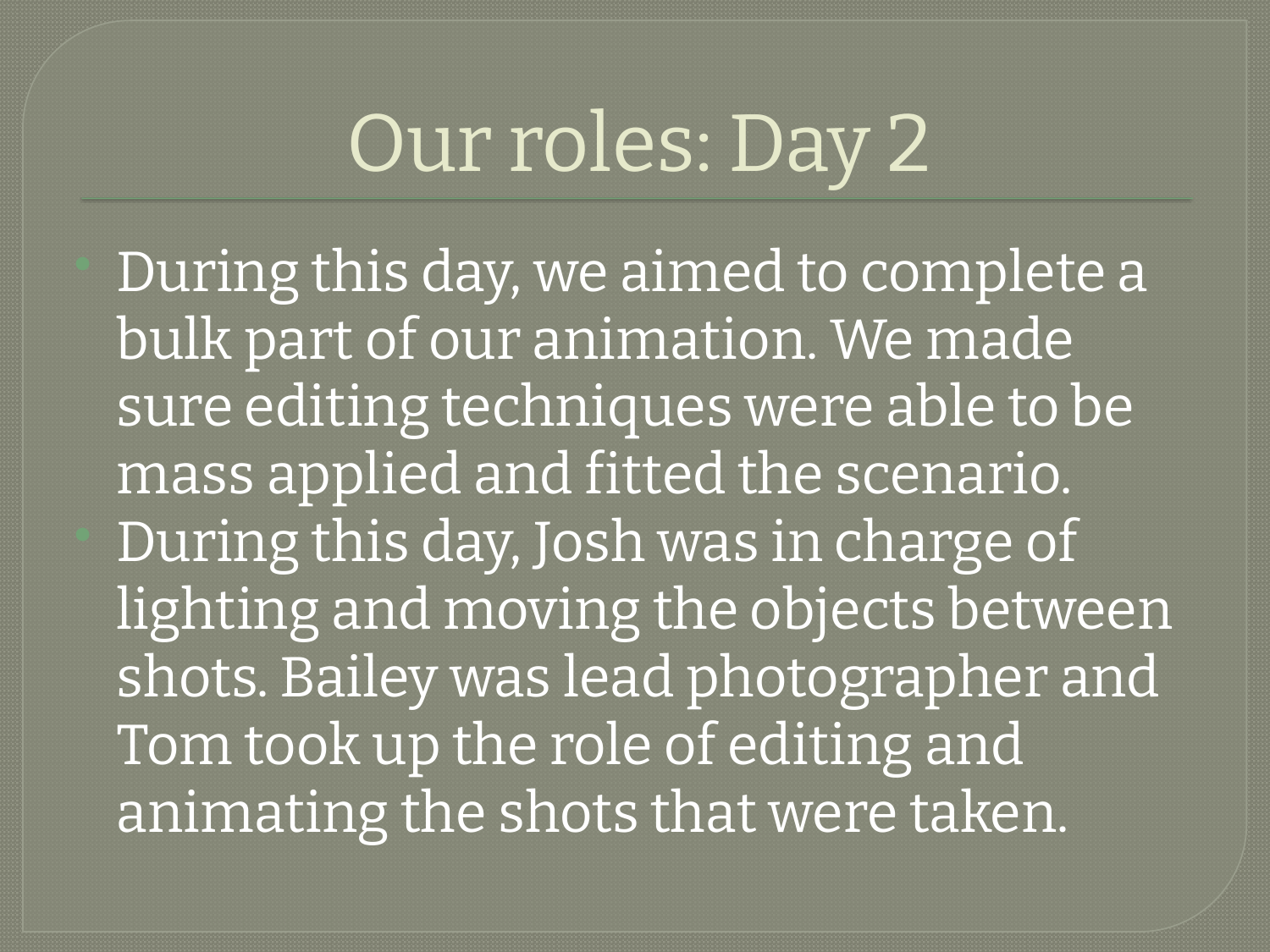

# Our roles: Day 2
During this day, we aimed to complete a bulk part of our animation. We made sure editing techniques were able to be mass applied and fitted the scenario.
During this day, Josh was in charge of lighting and moving the objects between shots. Bailey was lead photographer and Tom took up the role of editing and animating the shots that were taken.